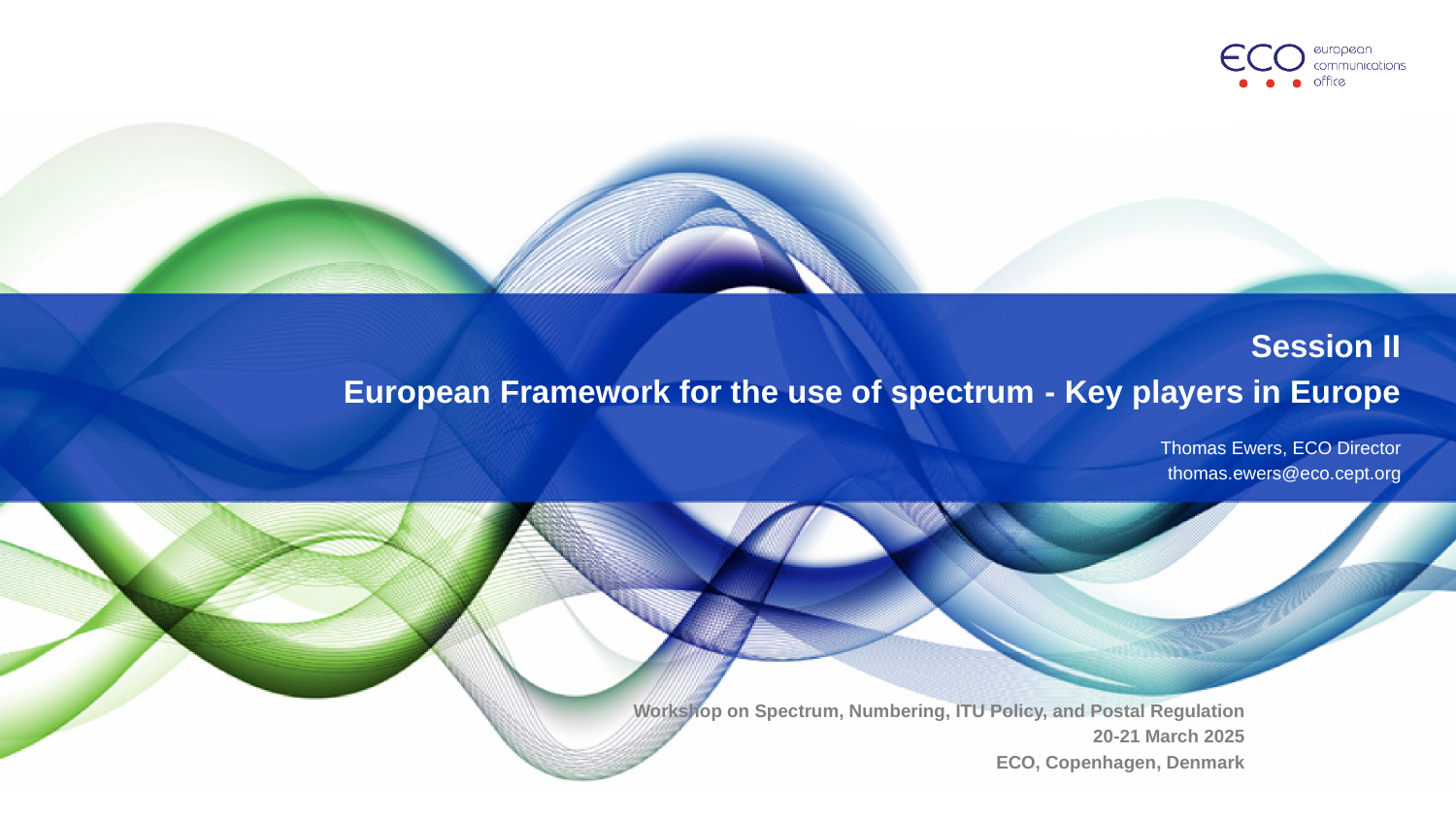

Session II
European Framework for the use of spectrum - Key players in Europe
Thomas Ewers, ECO Director
thomas.ewers@eco.cept.org
Workshop on Spectrum, Numbering, ITU Policy, and Postal Regulation
 20-21 March 2025
ECO, Copenhagen, Denmark